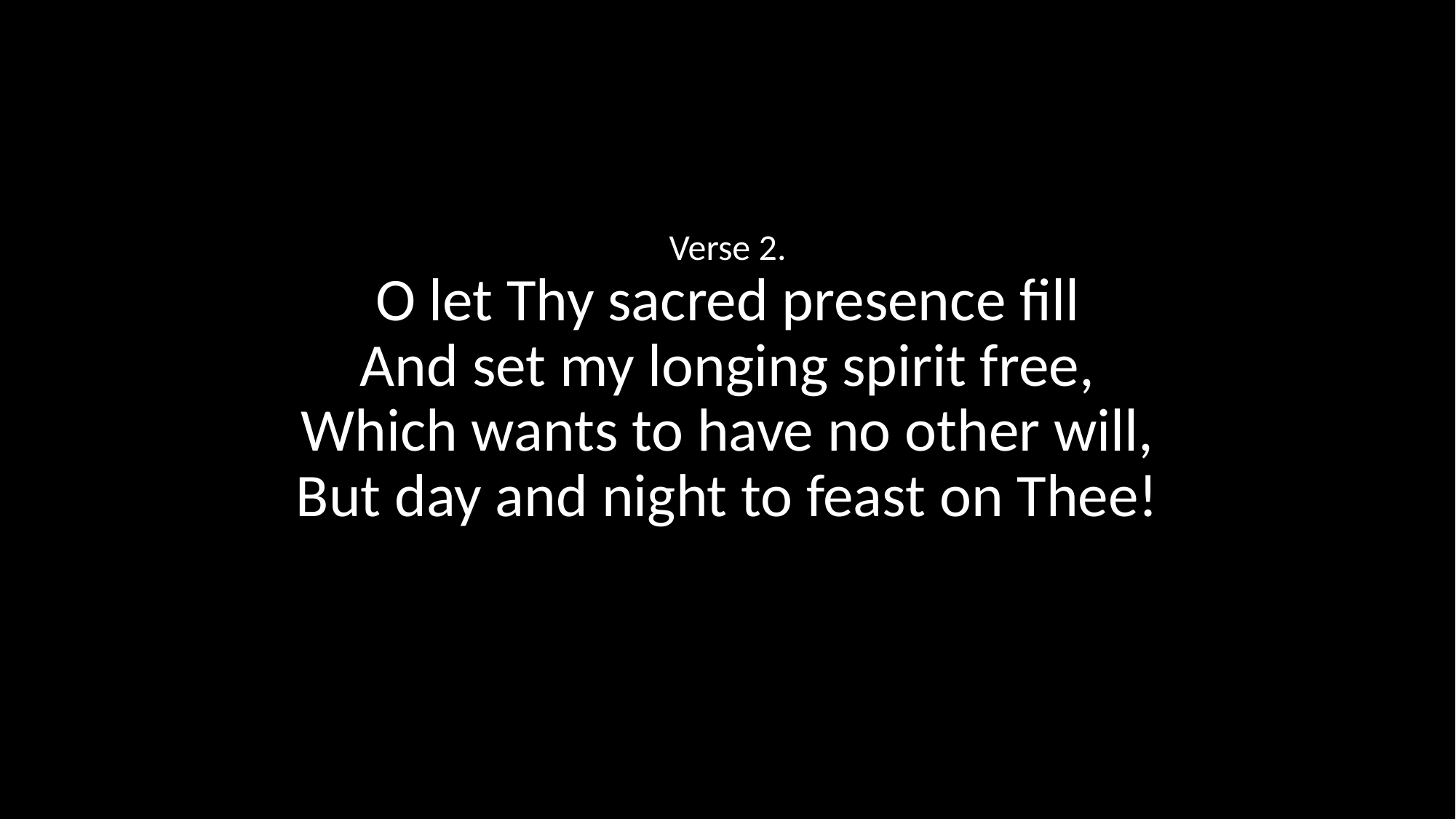

Verse 2.
O let Thy sacred presence fill
And set my longing spirit free,
Which wants to have no other will,
But day and night to feast on Thee!